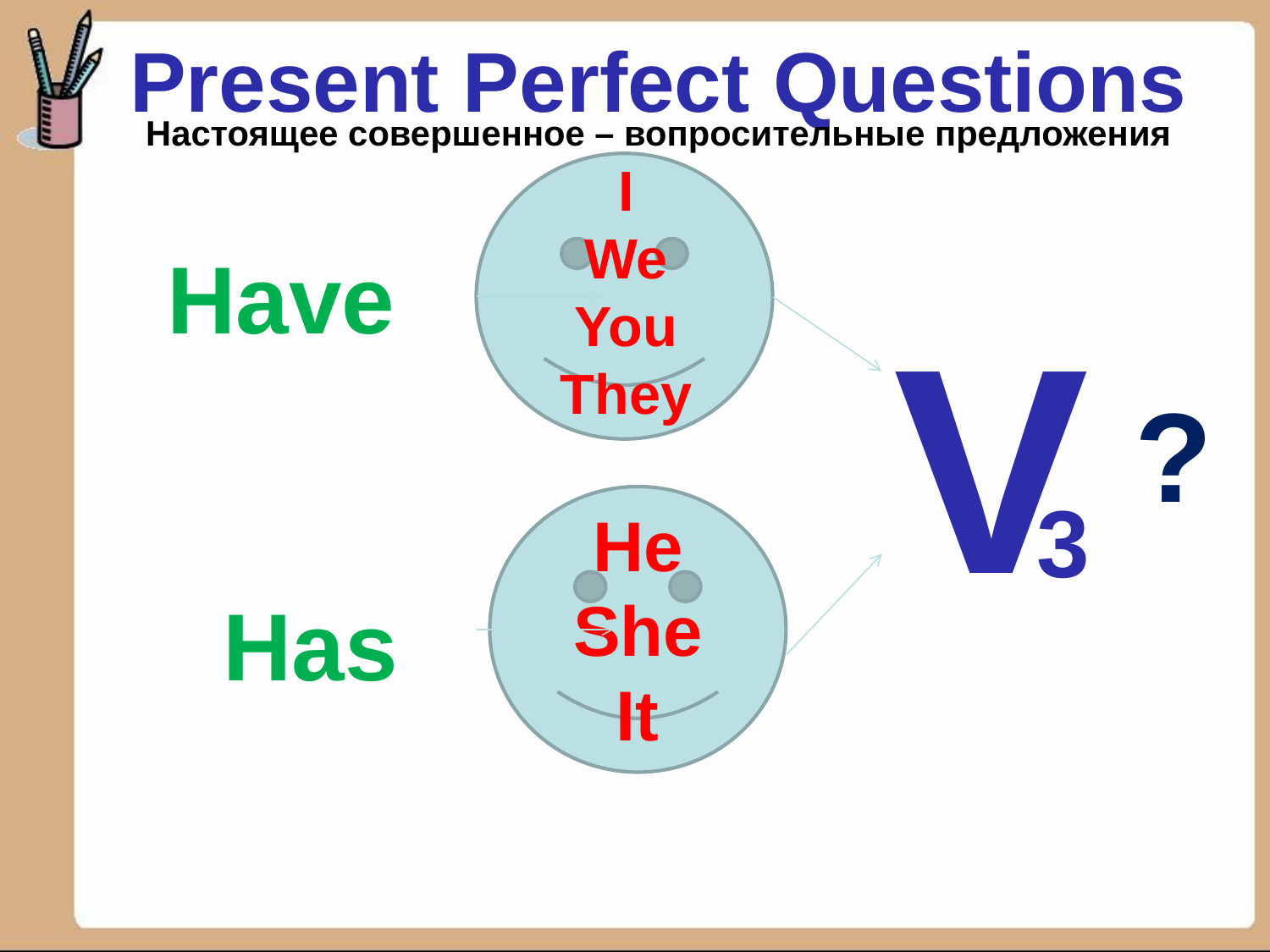

Present Perfect Questions
Настоящее совершенное – вопросительные предложения
I
We
You
They

Have
V
?
3

He
She
It
Has